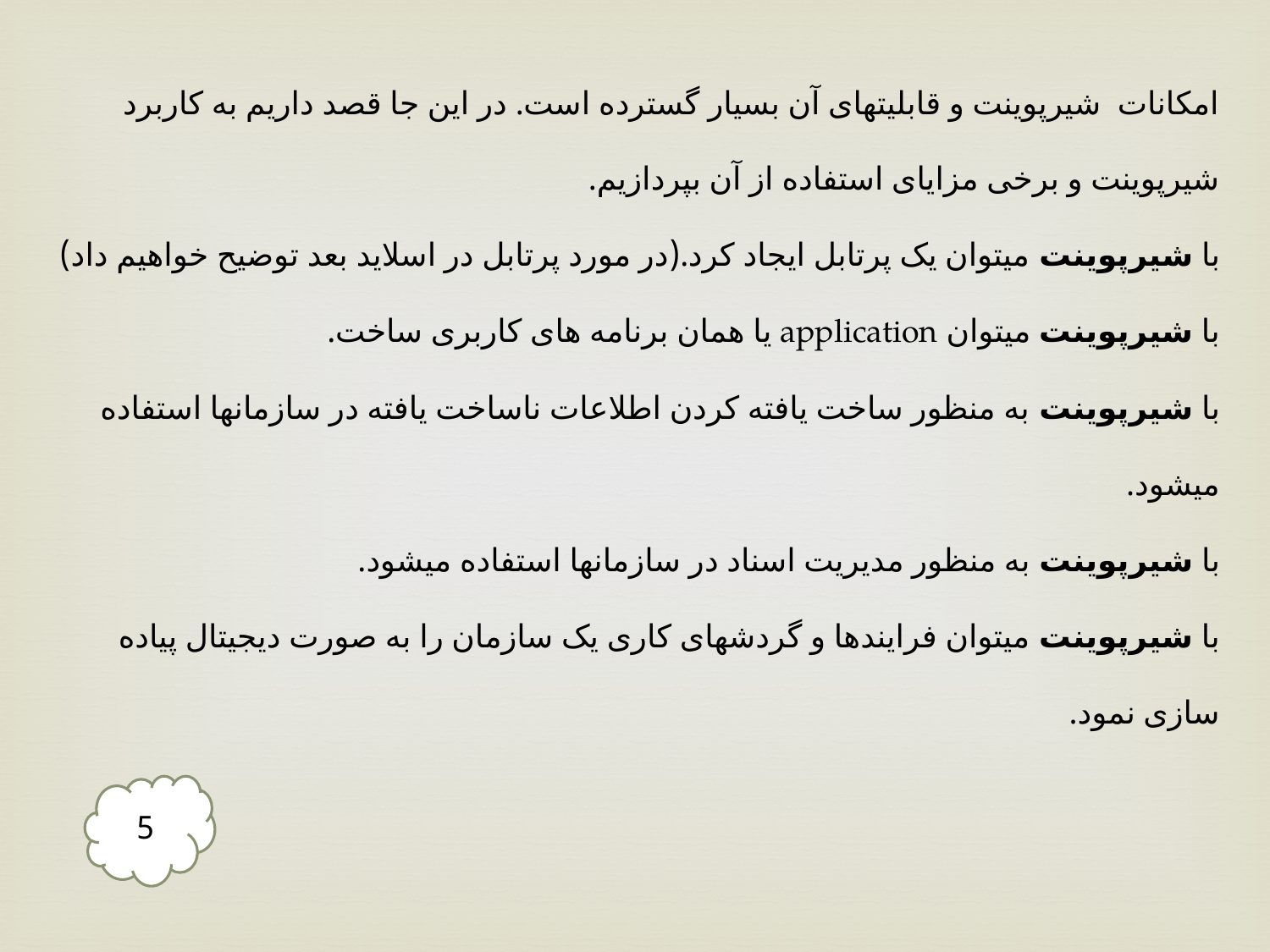

امکانات  شیرپوینت و قابلیتهای آن بسیار گسترده است. در این جا قصد داریم به کاربرد شیرپوینت و برخی مزایای استفاده از آن بپردازیم.
با شیرپوینت میتوان یک پرتابل ایجاد کرد.(در مورد پرتابل در اسلاید بعد توضیح خواهیم داد)
با شیرپوینت میتوان application یا همان برنامه های کاربری ساخت.
با شیرپوینت به منظور ساخت یافته کردن اطلاعات ناساخت یافته در سازمانها استفاده میشود.
با شیرپوینت به منظور مدیریت اسناد در سازمانها استفاده میشود.
با شیرپوینت میتوان فرایندها و گردشهای کاری یک سازمان را به صورت دیجیتال پیاده سازی نمود.